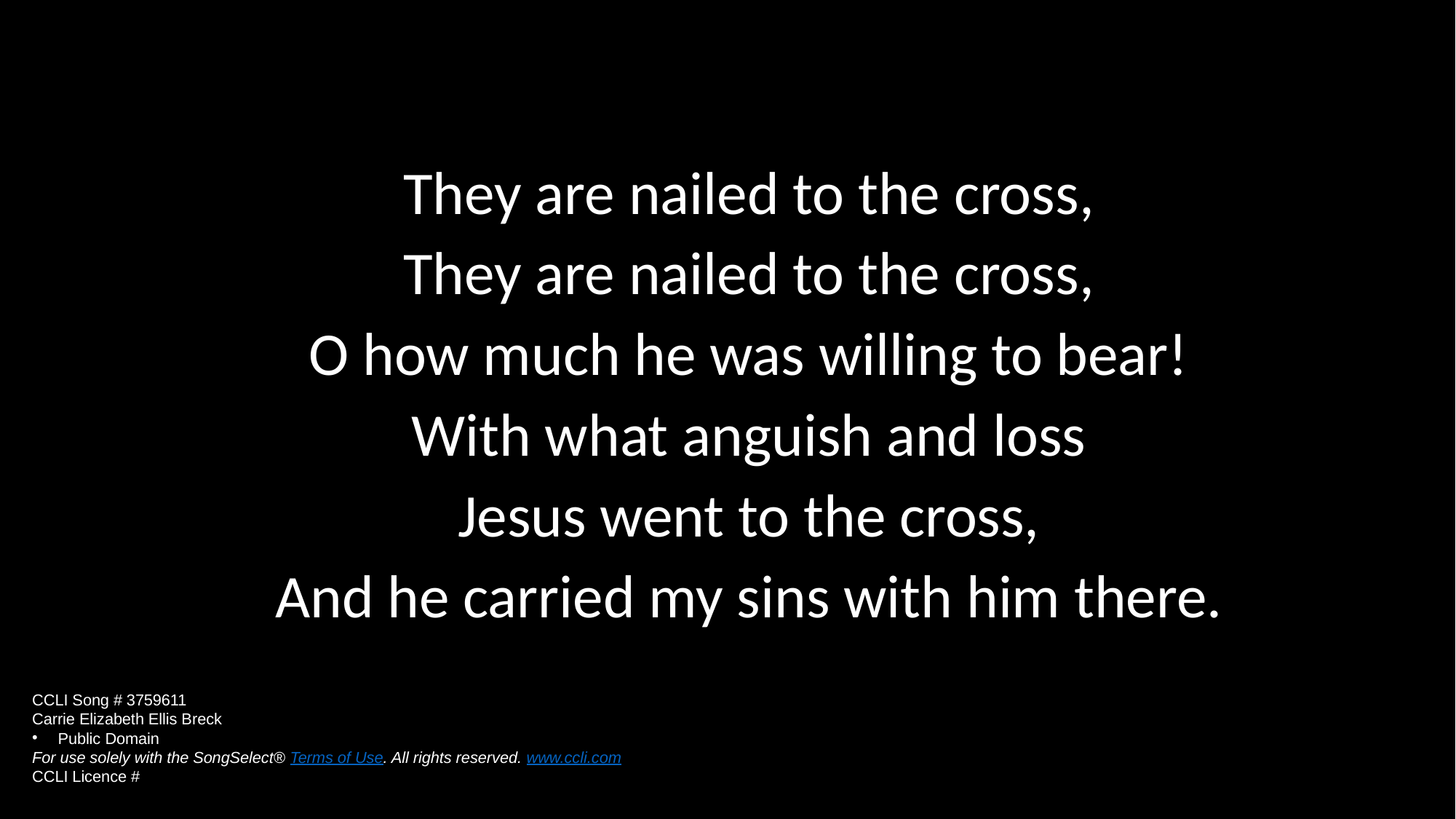

They are nailed to the cross,
They are nailed to the cross,
O how much he was willing to bear!
With what anguish and loss
Jesus went to the cross,
And he carried my sins with him there.
CCLI Song # 3759611
Carrie Elizabeth Ellis Breck
Public Domain
For use solely with the SongSelect® Terms of Use. All rights reserved. www.ccli.com
CCLI Licence #